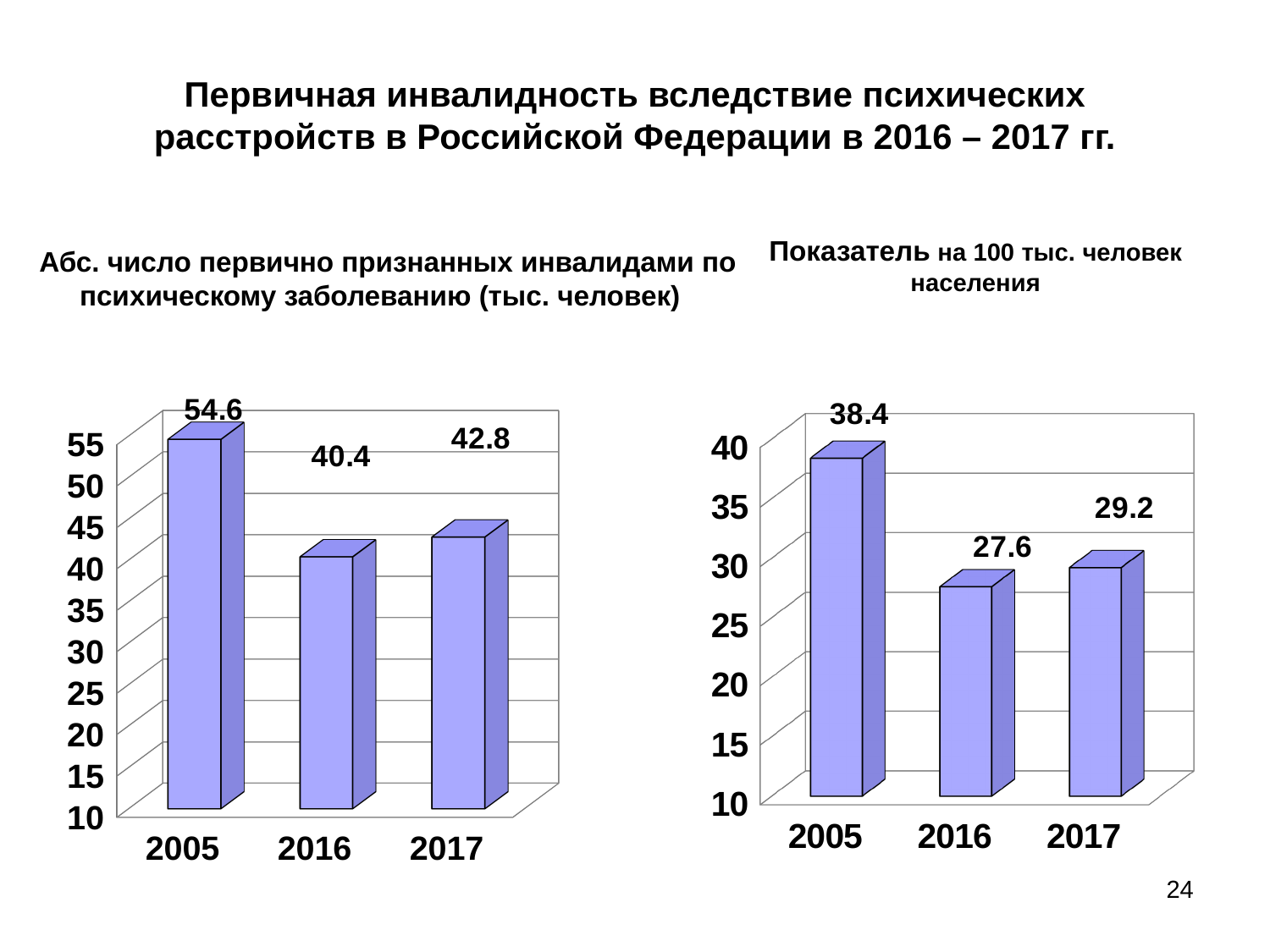

# Первичная инвалидность вследствие психических расстройств в Российской Федерации в 2016 – 2017 гг.
Абс. число первично признанных инвалидами по психическому заболеванию (тыс. человек)
Показатель на 100 тыс. человек населения

[unsupported chart]

[unsupported chart]

24